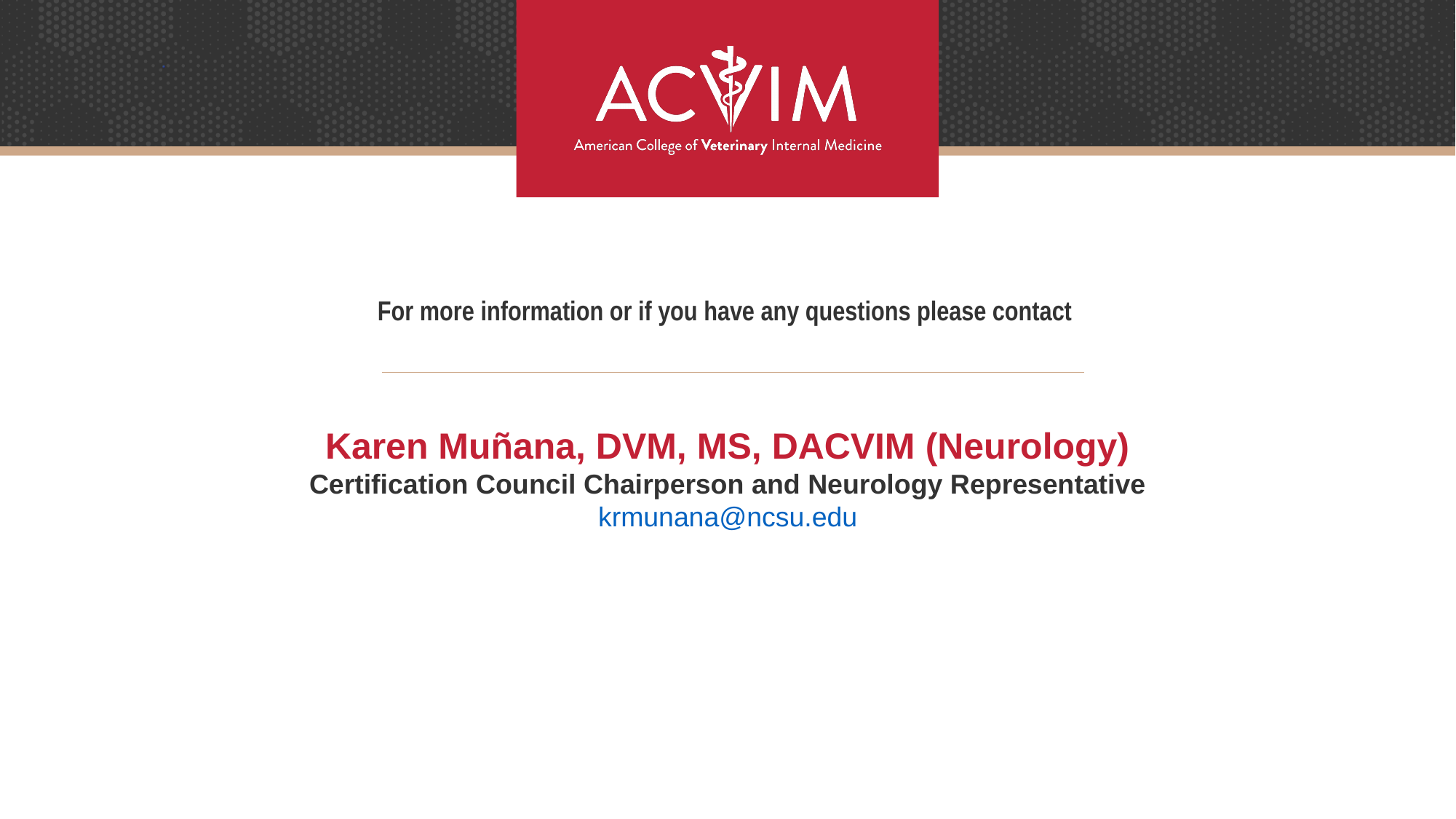

For more information or if you have any questions please contact
Karen Muñana, DVM, MS, DACVIM (Neurology)
Certification Council Chairperson and Neurology Representative
krmunana@ncsu.edu